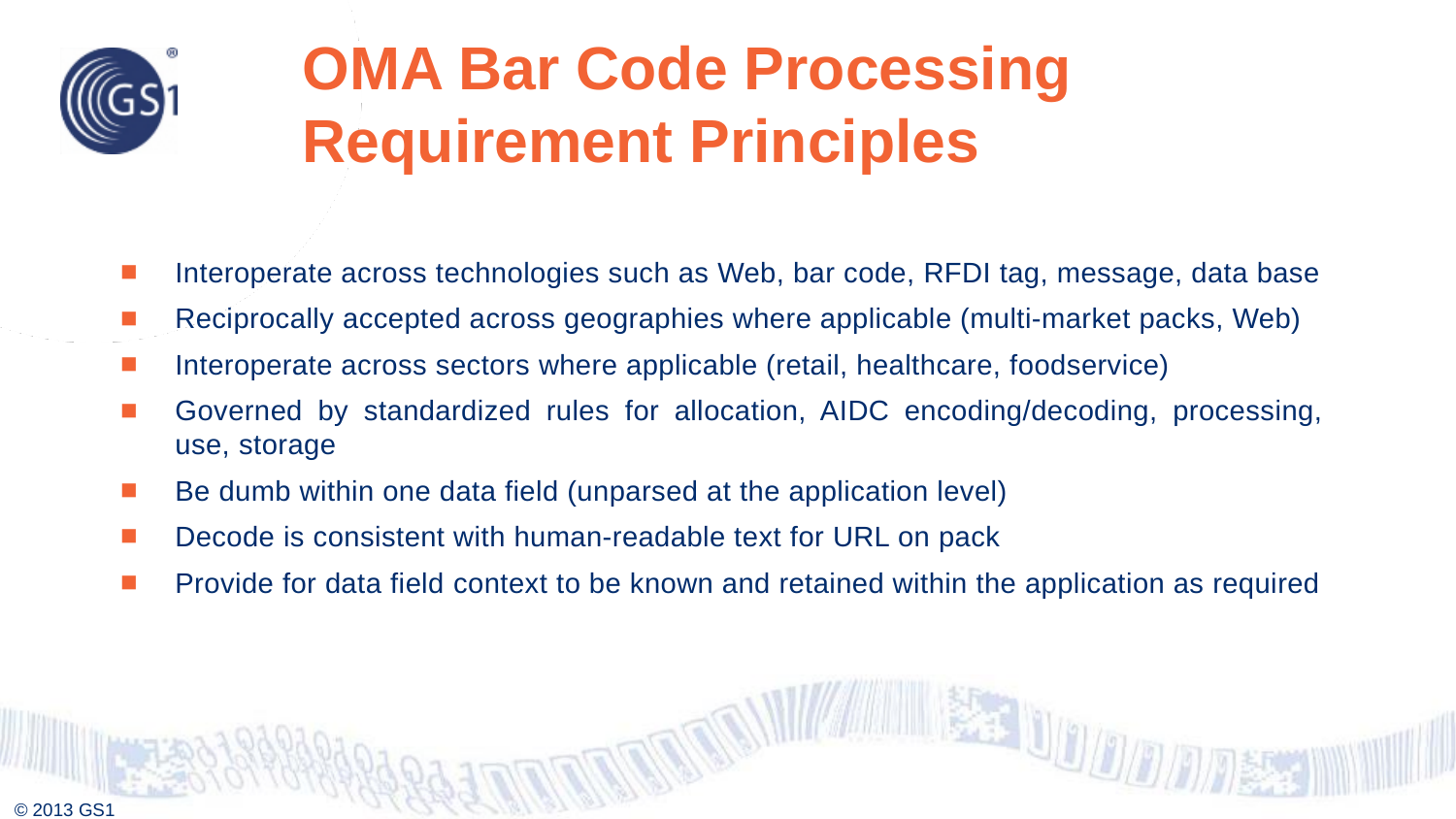

# OMA Bar Code Processing Requirement Principles
Interoperate across technologies such as Web, bar code, RFDI tag, message, data base
Reciprocally accepted across geographies where applicable (multi-market packs, Web)
Interoperate across sectors where applicable (retail, healthcare, foodservice)
Governed by standardized rules for allocation, AIDC encoding/decoding, processing, use, storage
Be dumb within one data field (unparsed at the application level)
Decode is consistent with human-readable text for URL on pack
Provide for data field context to be known and retained within the application as required